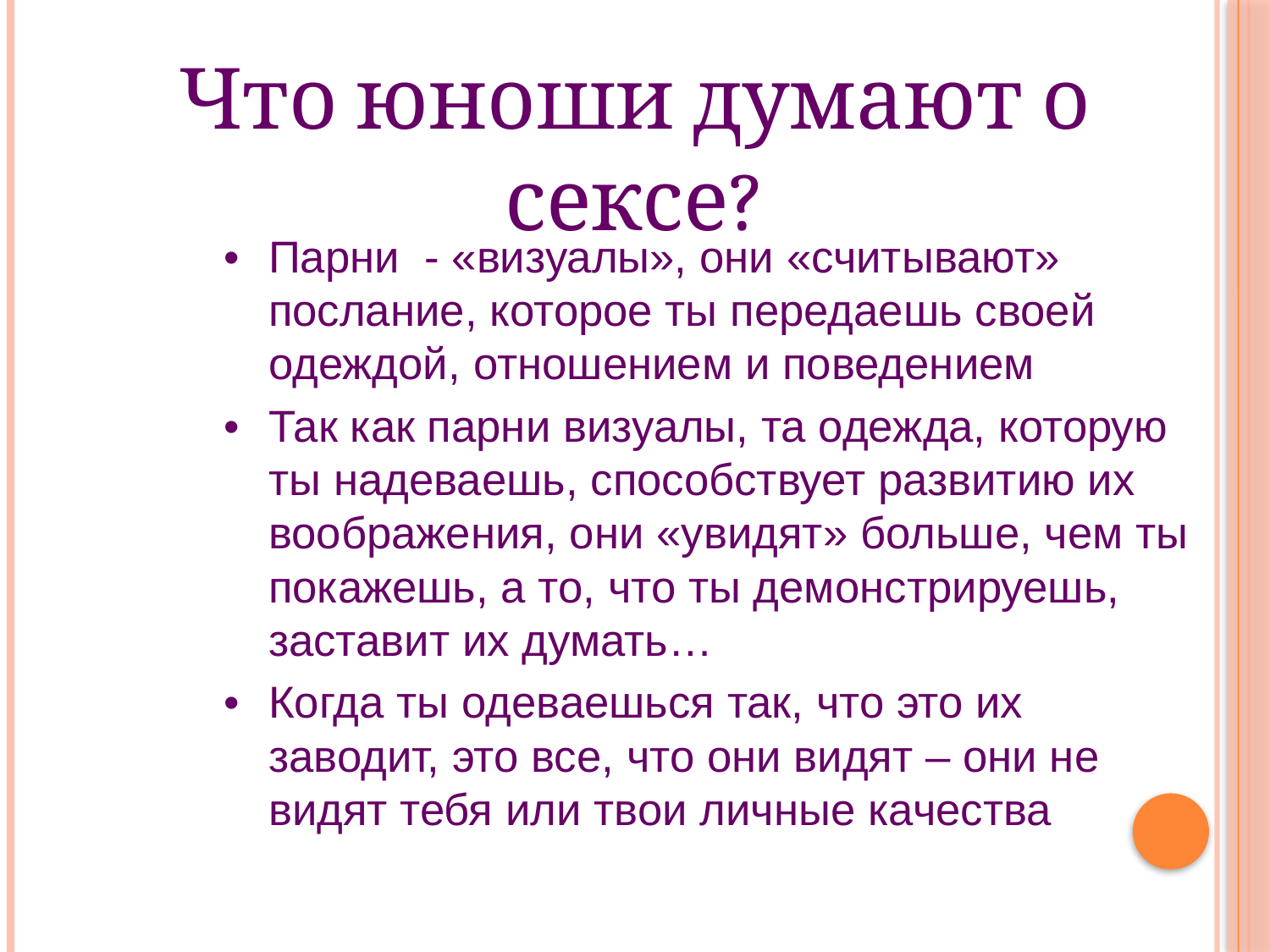

Что юноши думают о сексе?
•	Парни  - «визуалы», они «считывают» послание, которое ты передаешь своей одеждой, отношением и поведением
•	Так как парни визуалы, та одежда, которую ты надеваешь, способствует развитию их воображения, они «увидят» больше, чем ты покажешь, а то, что ты демонстрируешь, заставит их думать…
•	Когда ты одеваешься так, что это их заводит, это все, что они видят – они не видят тебя или твои личные качества